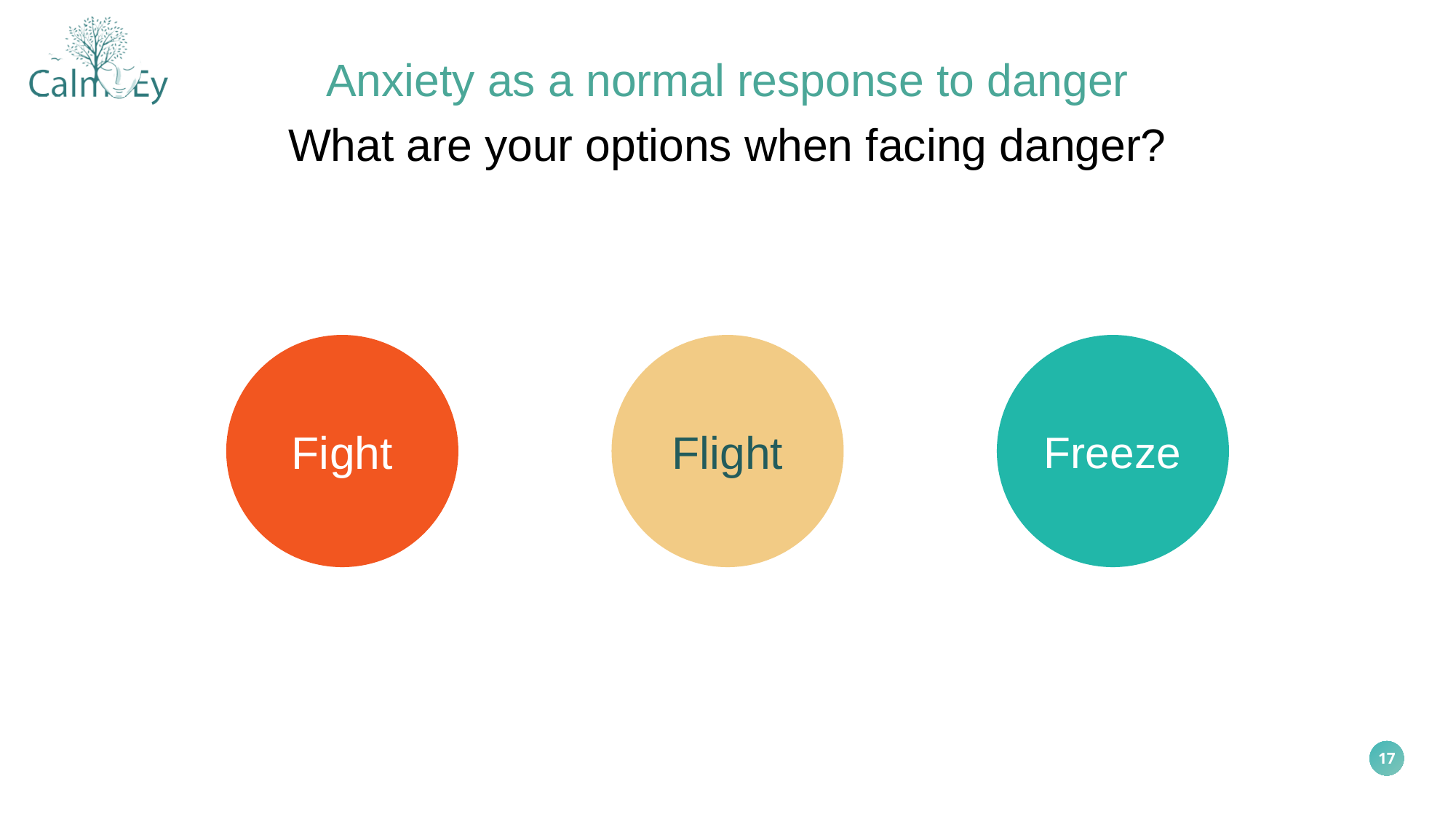

Anxiety as a normal response to danger

What are your options when facing danger?

Fight
Flight
Freeze